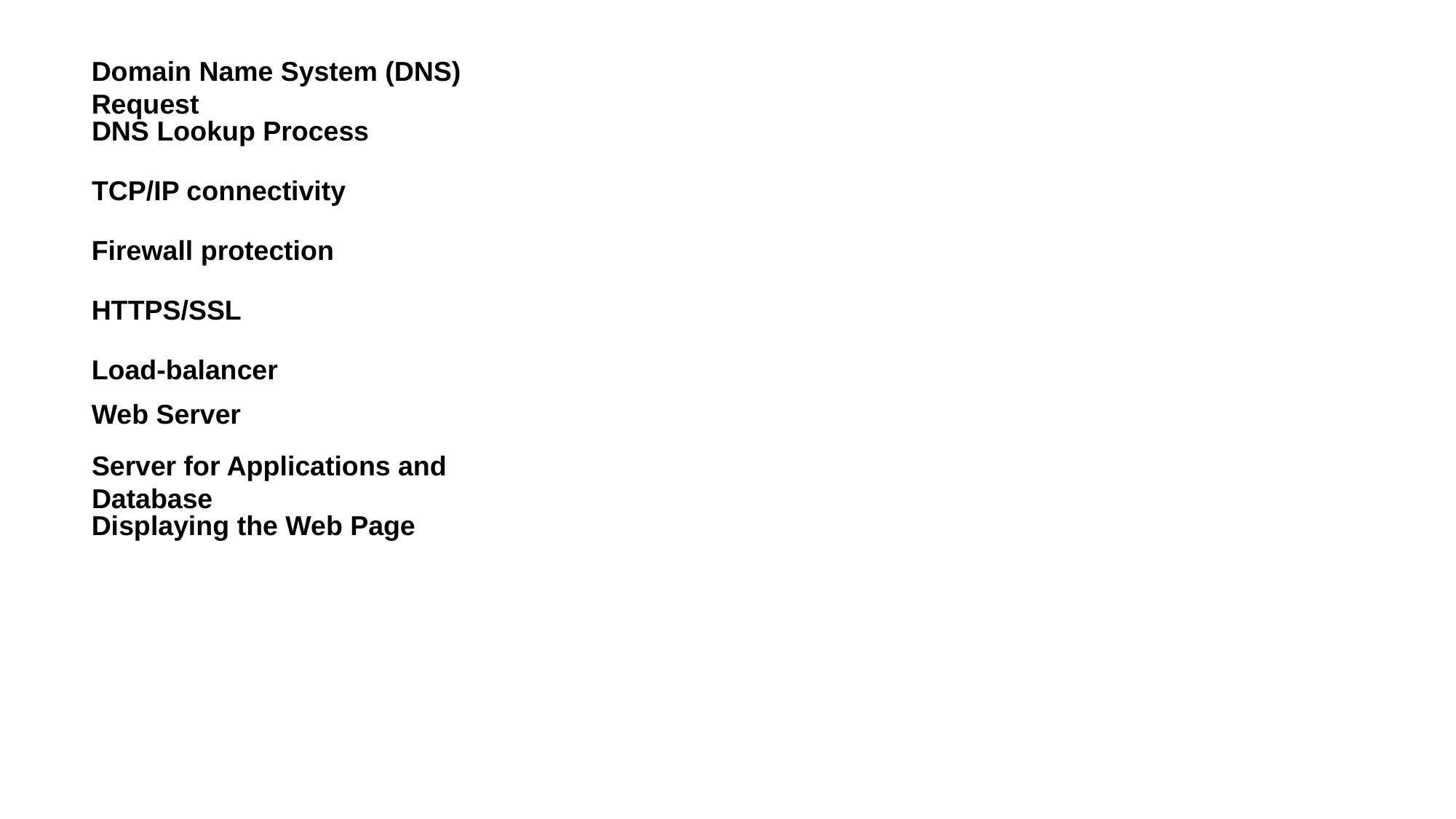

Domain Name System (DNS) Request
DNS Lookup Process
TCP/IP connectivity
Firewall protection
HTTPS/SSL
Load-balancer
Web Server
Server for Applications and Database
Displaying the Web Page